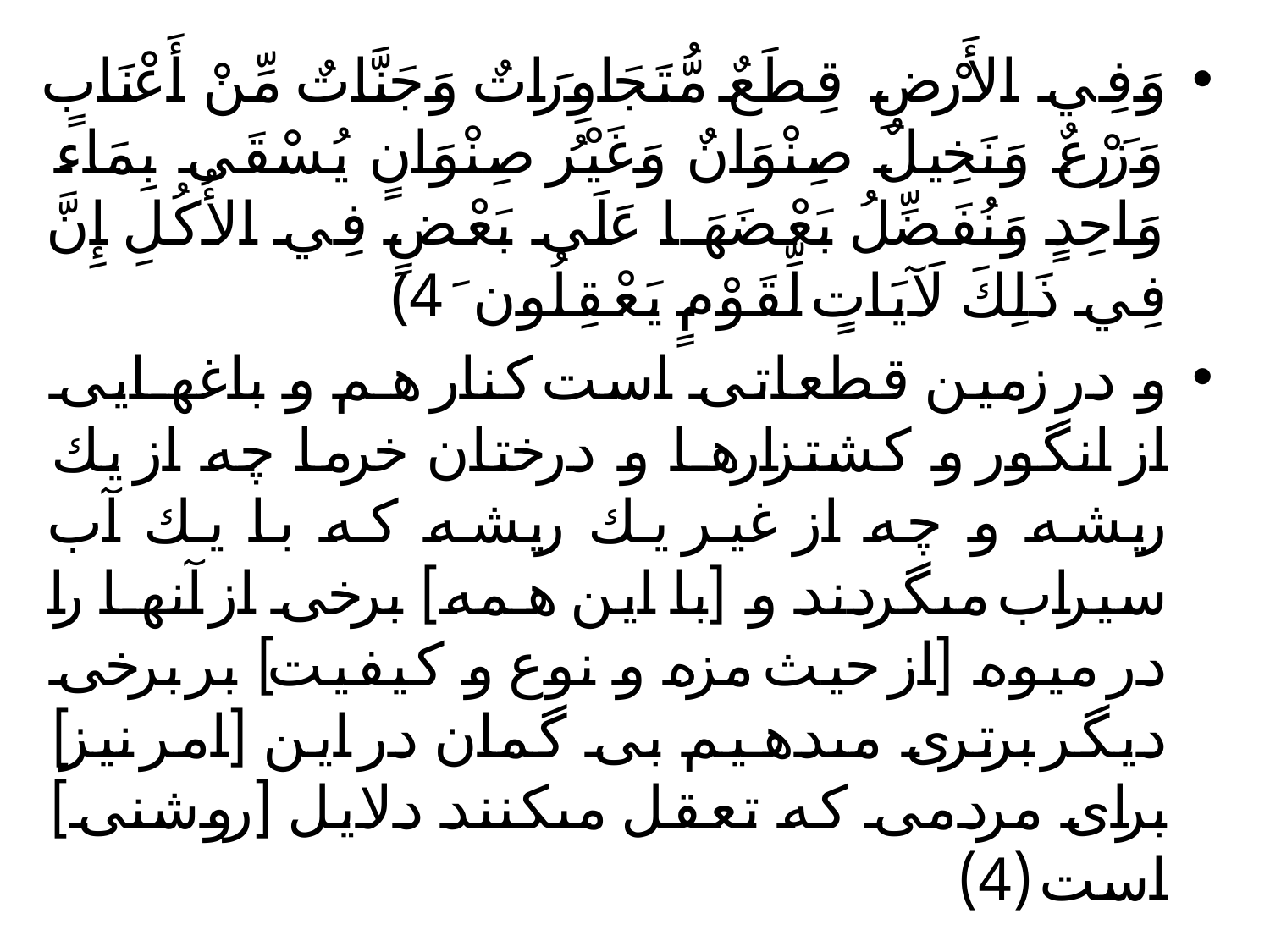

وَفِي الأَرْضِ قِطَعٌ مُّتَجَاوِرَاتٌ وَجَنَّاتٌ مِّنْ أَعْنَابٍ وَزَرْعٌ وَنَخِيلٌ صِنْوَانٌ وَغَيْرُ صِنْوَانٍ يُسْقَى بِمَاء وَاحِدٍ وَنُفَضِّلُ بَعْضَهَا عَلَى بَعْضٍ فِي الأُكُلِ إِنَّ فِي ذَلِكَ لَآيَاتٍ لِّقَوْمٍ يَعْقِلُونَ ﴿4﴾
و در زمين قطعاتى است كنار هم و باغهايى از انگور و كشتزارها و درختان خرما چه از يك ريشه و چه از غير يك ريشه كه با يك آب سيراب مى‏گردند و [با اين همه] برخى از آنها را در ميوه [از حيث مزه و نوع و كيفيت] بر برخى ديگر برترى مى‏دهيم بى گمان در اين [امر نيز] براى مردمى كه تعقل مى‏كنند دلايل [روشنى] است (4)